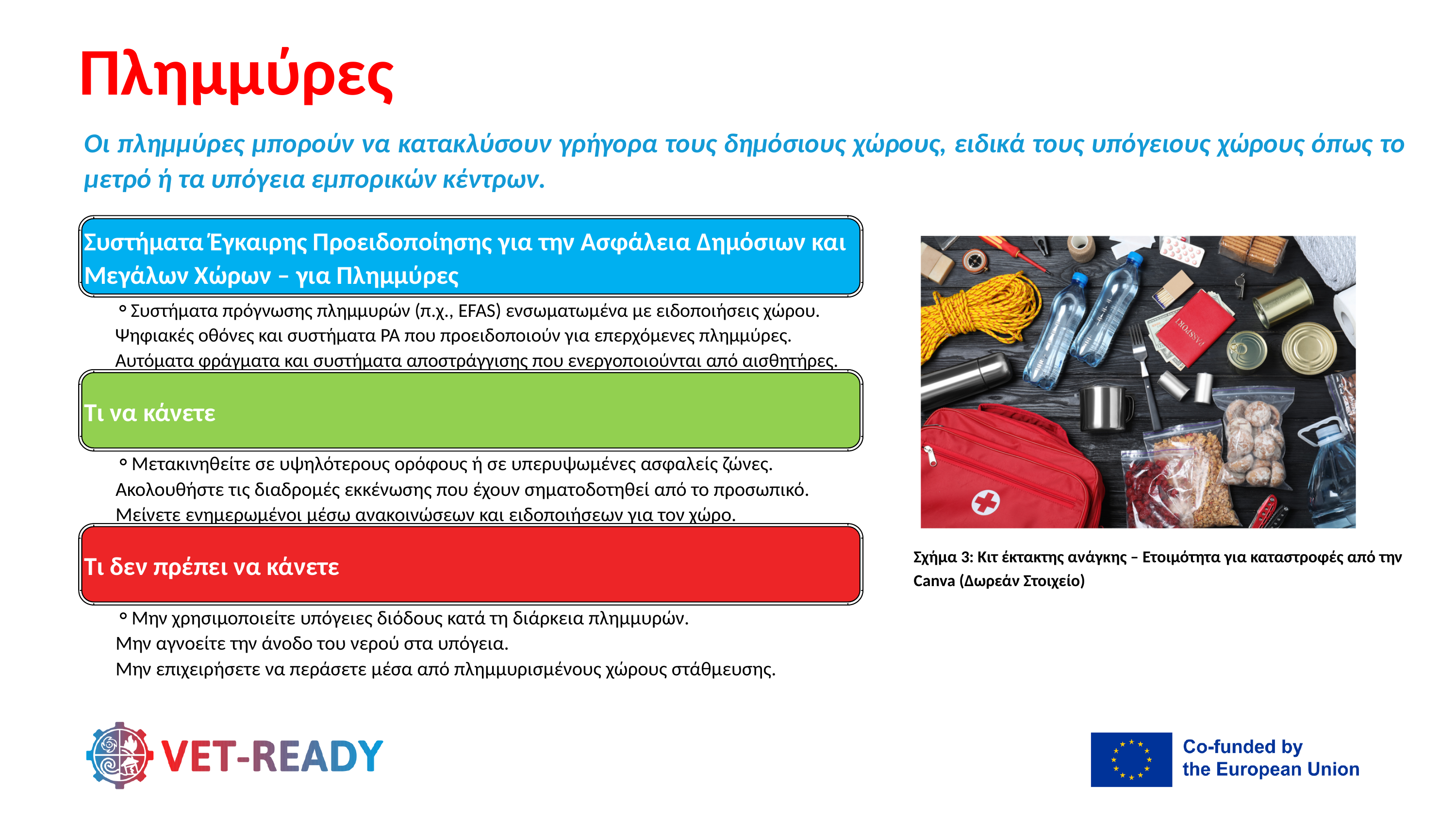

Πλημμύρες

Οι πλημμύρες μπορούν να κατακλύσουν γρήγορα τους δημόσιους χώρους, ειδικά τους υπόγειους χώρους όπως το μετρό ή τα υπόγεια εμπορικών κέντρων.

Συστήματα Έγκαιρης Προειδοποίησης για την Ασφάλεια Δημόσιων και Μεγάλων Χώρων – για Πλημμύρες

Συστήματα πρόγνωσης πλημμυρών (π.χ., EFAS) ενσωματωμένα με ειδοποιήσεις χώρου.
Ψηφιακές οθόνες και συστήματα PA που προειδοποιούν για επερχόμενες πλημμύρες.
Αυτόματα φράγματα και συστήματα αποστράγγισης που ενεργοποιούνται από αισθητήρες.

Τι να κάνετε
Μετακινηθείτε σε υψηλότερους ορόφους ή σε υπερυψωμένες ασφαλείς ζώνες.
Ακολουθήστε τις διαδρομές εκκένωσης που έχουν σηματοδοτηθεί από το προσωπικό.
Μείνετε ενημερωμένοι μέσω ανακοινώσεων και ειδοποιήσεων για τον χώρο.

Τι δεν πρέπει να κάνετε
Σχήμα 3: Κιτ έκτακτης ανάγκης – Ετοιμότητα για καταστροφές από την Canva (Δωρεάν Στοιχείο)
Μην χρησιμοποιείτε υπόγειες διόδους κατά τη διάρκεια πλημμυρών.
Μην αγνοείτε την άνοδο του νερού στα υπόγεια.
Μην επιχειρήσετε να περάσετε μέσα από πλημμυρισμένους χώρους στάθμευσης.